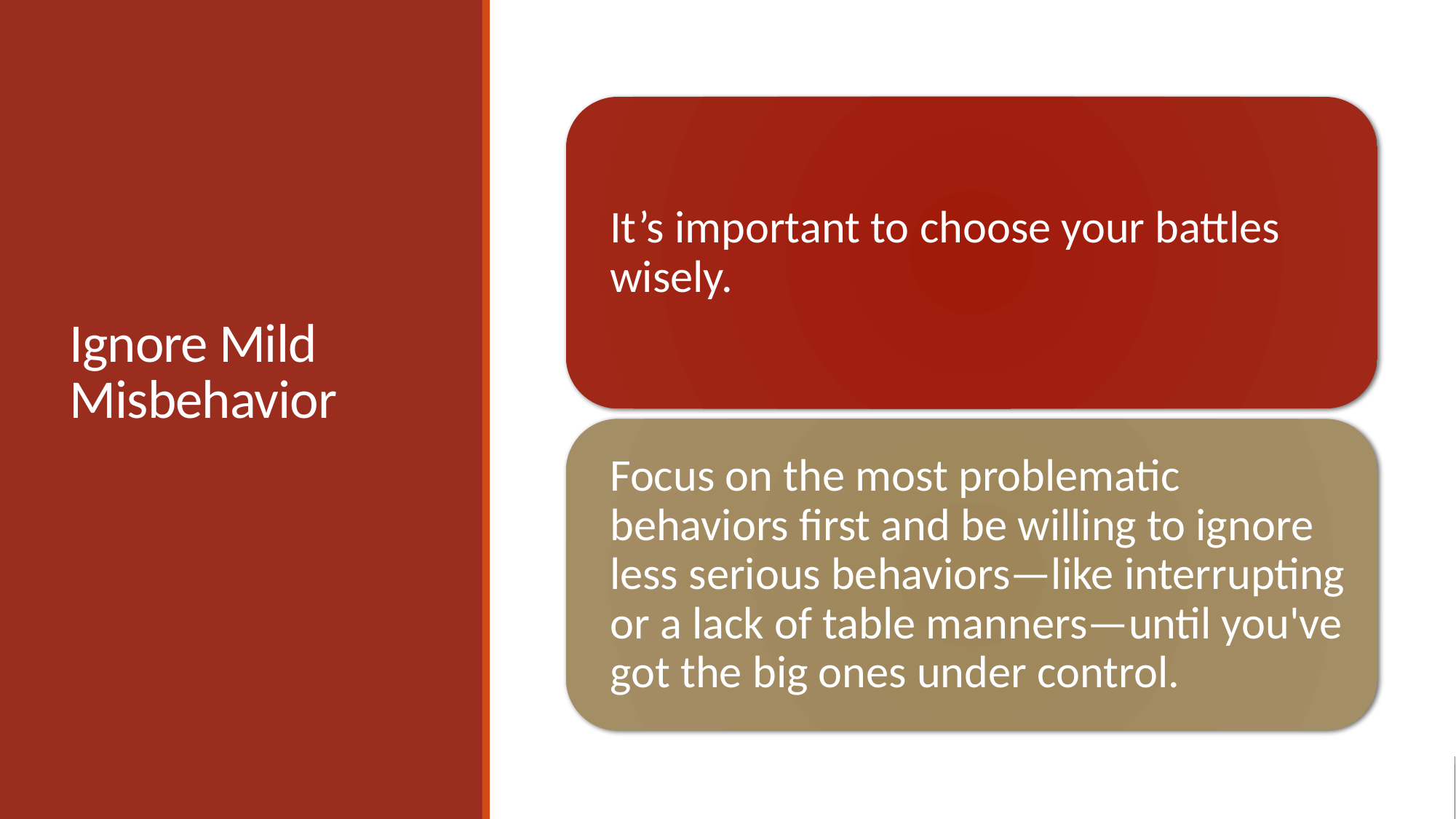

# Ignore Mild Misbehavior
It’s important to choose your battles wisely.
Focus on the most problematic behaviors first and be willing to ignore less serious behaviors—like interrupting or a lack of table manners—until you've got the big ones under control.